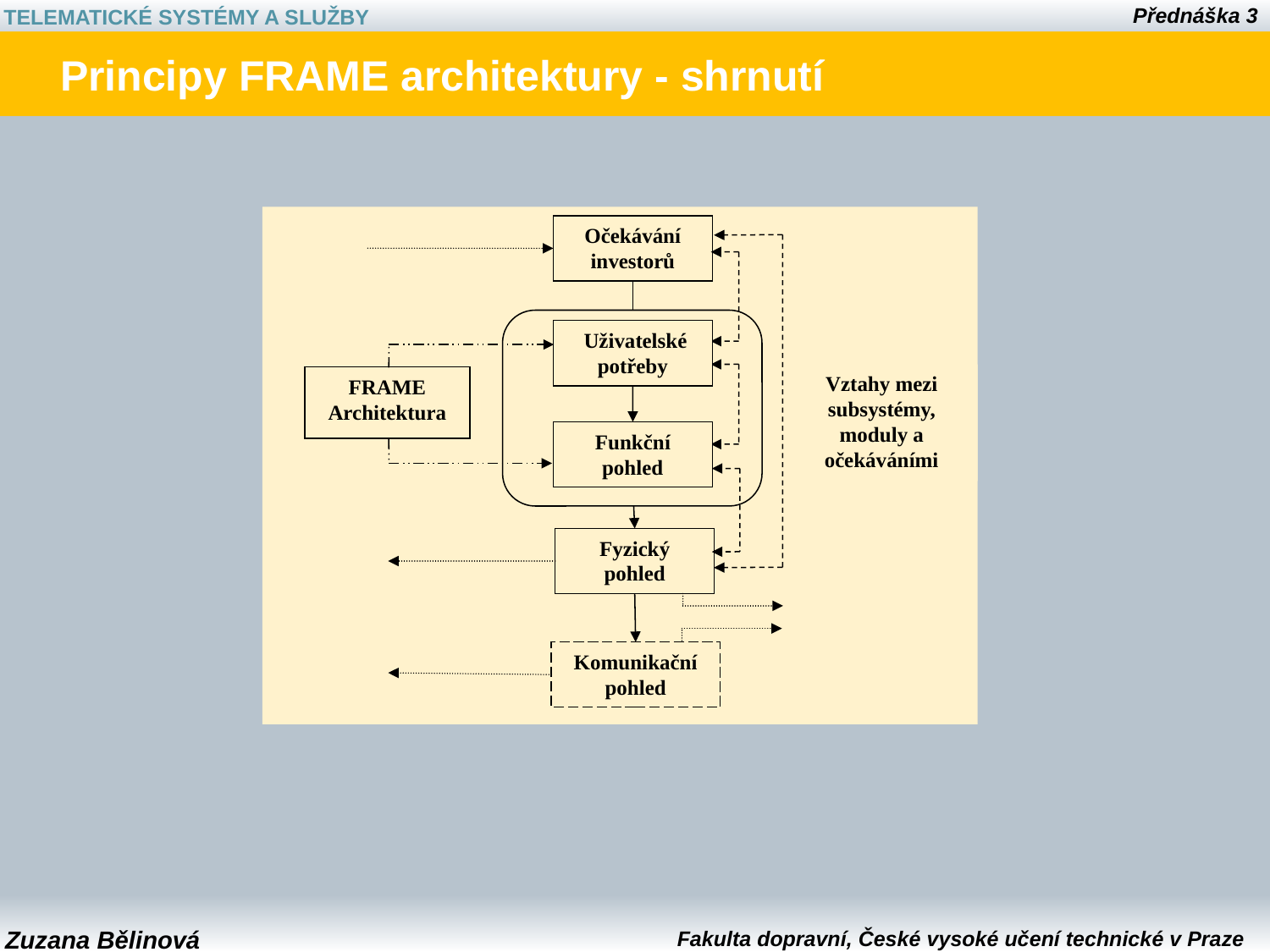

# Principy FRAME architektury - shrnutí

Očekávání investorů

 Uživatelské potřeby
Vztahy mezi subsystémy, moduly a očekáváními
FRAME
Architektura
Funkční pohled
Fyzický pohled
Komunikační pohled